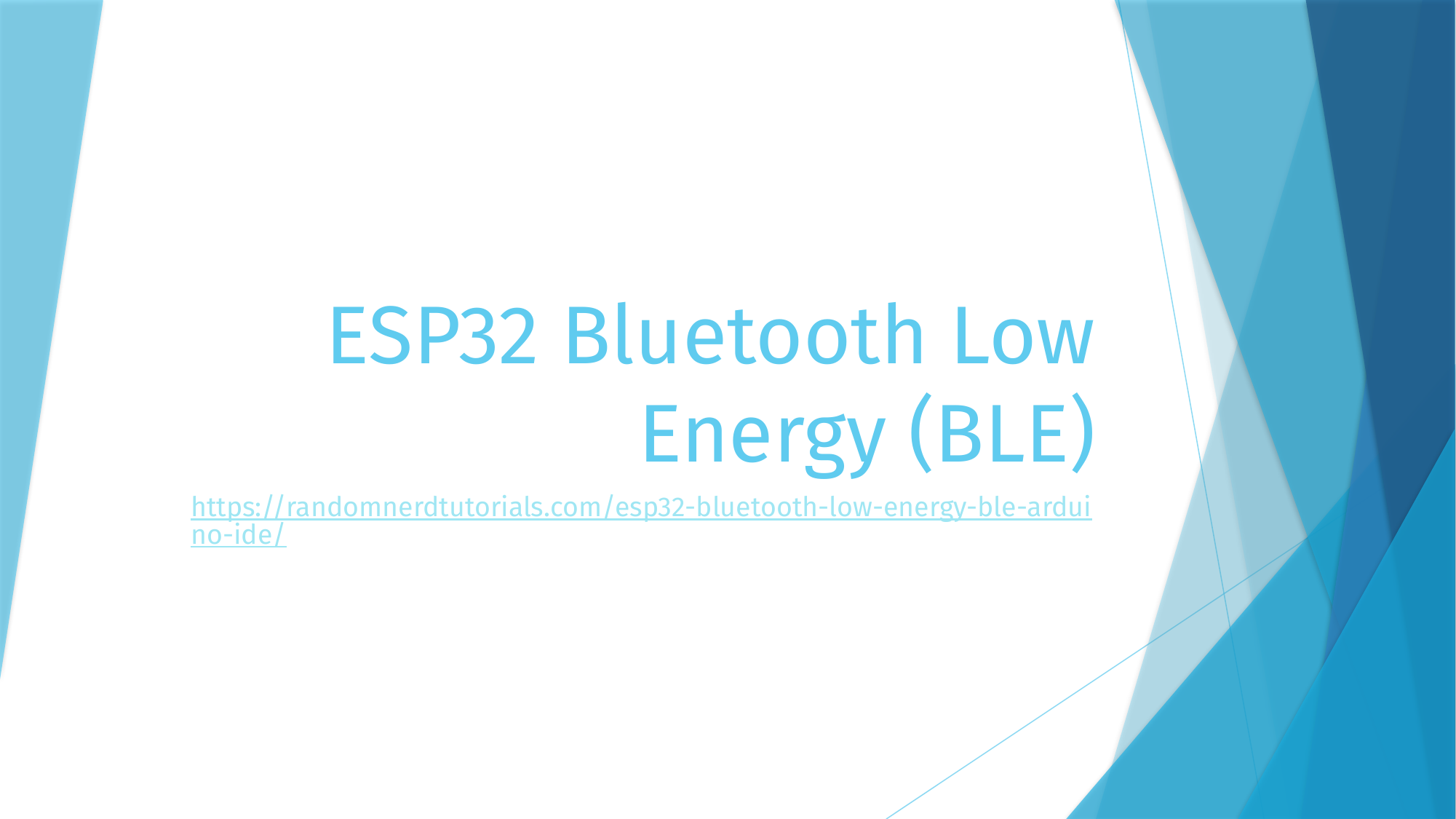

# ESP32 Bluetooth Low Energy (BLE)
https://randomnerdtutorials.com/esp32-bluetooth-low-energy-ble-arduino-ide/